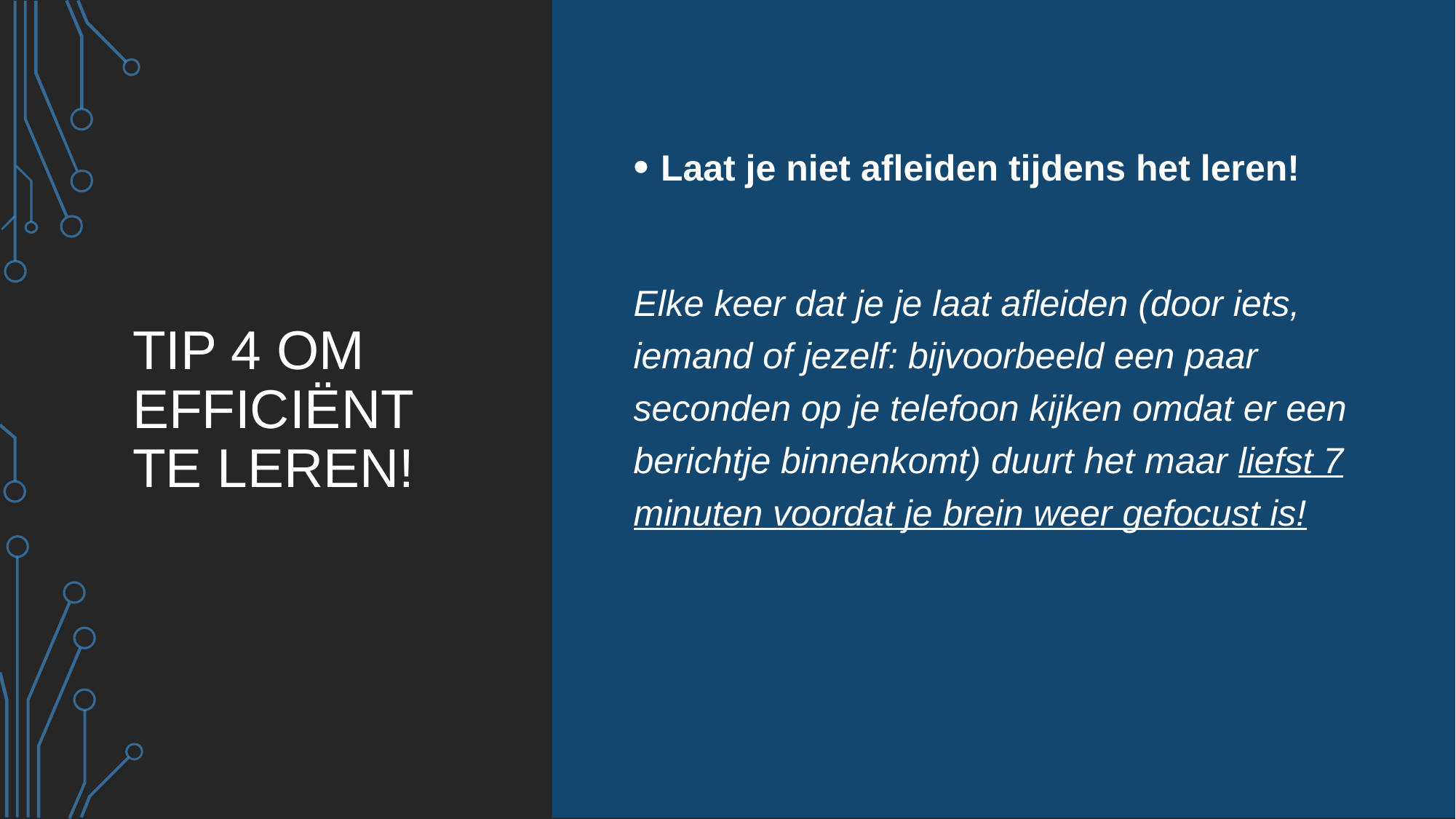

# Tip 4 om efficiënt te leren!
Laat je niet afleiden tijdens het leren!

Elke keer dat je je laat afleiden (door iets, iemand of jezelf: bijvoorbeeld een paar seconden op je telefoon kijken omdat er een berichtje binnenkomt) duurt het maar liefst 7 minuten voordat je brein weer gefocust is!